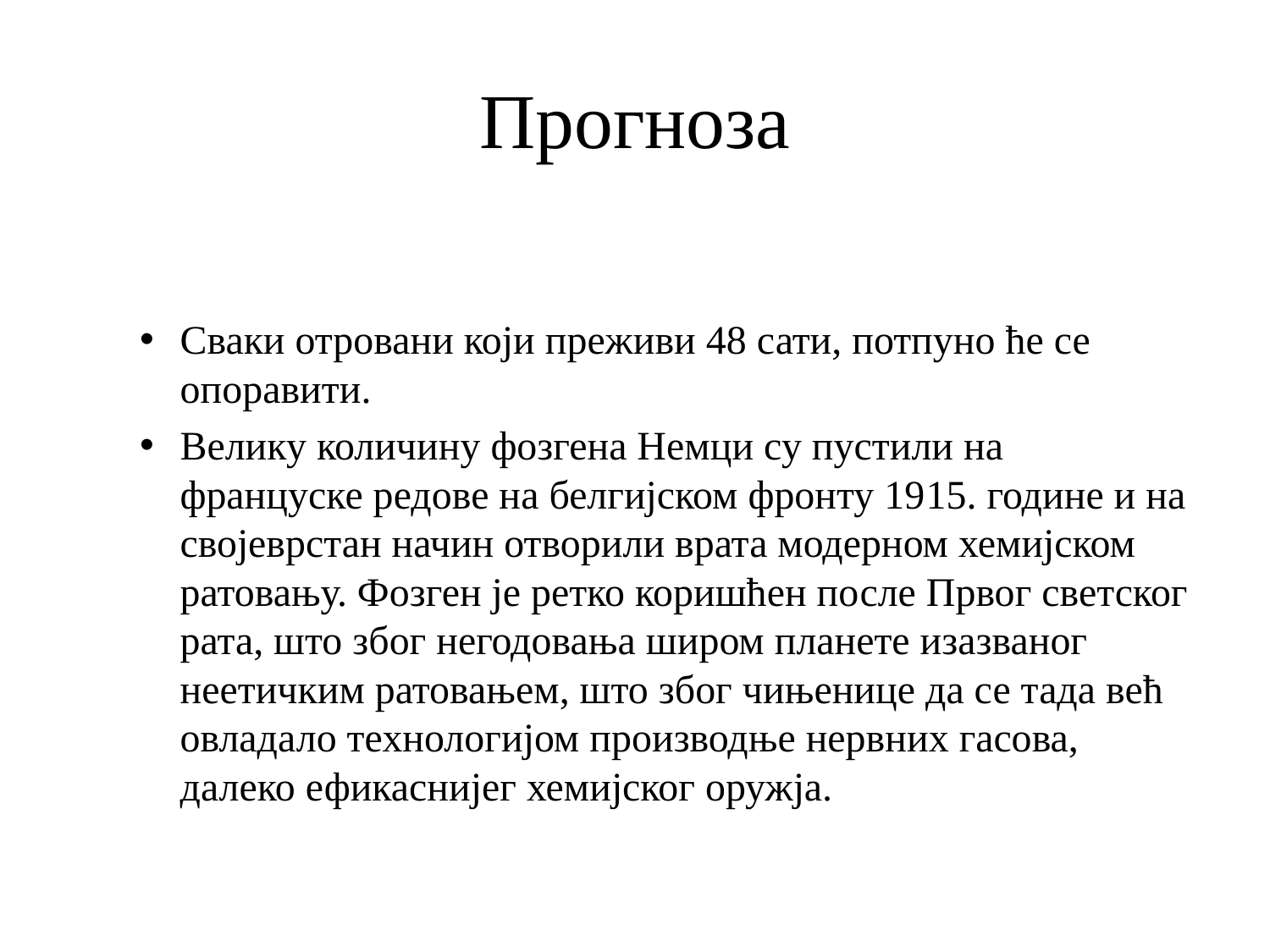

# Прогноза
Сваки отровани који преживи 48 сати, потпуно ће се опоравити.
Велику количину фозгена Немци су пустили на француске редове на белгијском фронту 1915. године и на својеврстан начин отворили врата модерном хемијском ратовању. Фозген је ретко коришћен после Првог светског рата, што због негодовања широм планете изазваног неетичким ратовањем, што због чињенице да се тада већ овладало технологијом производње нервних гасова, далеко ефикаснијег хемијског оружја.